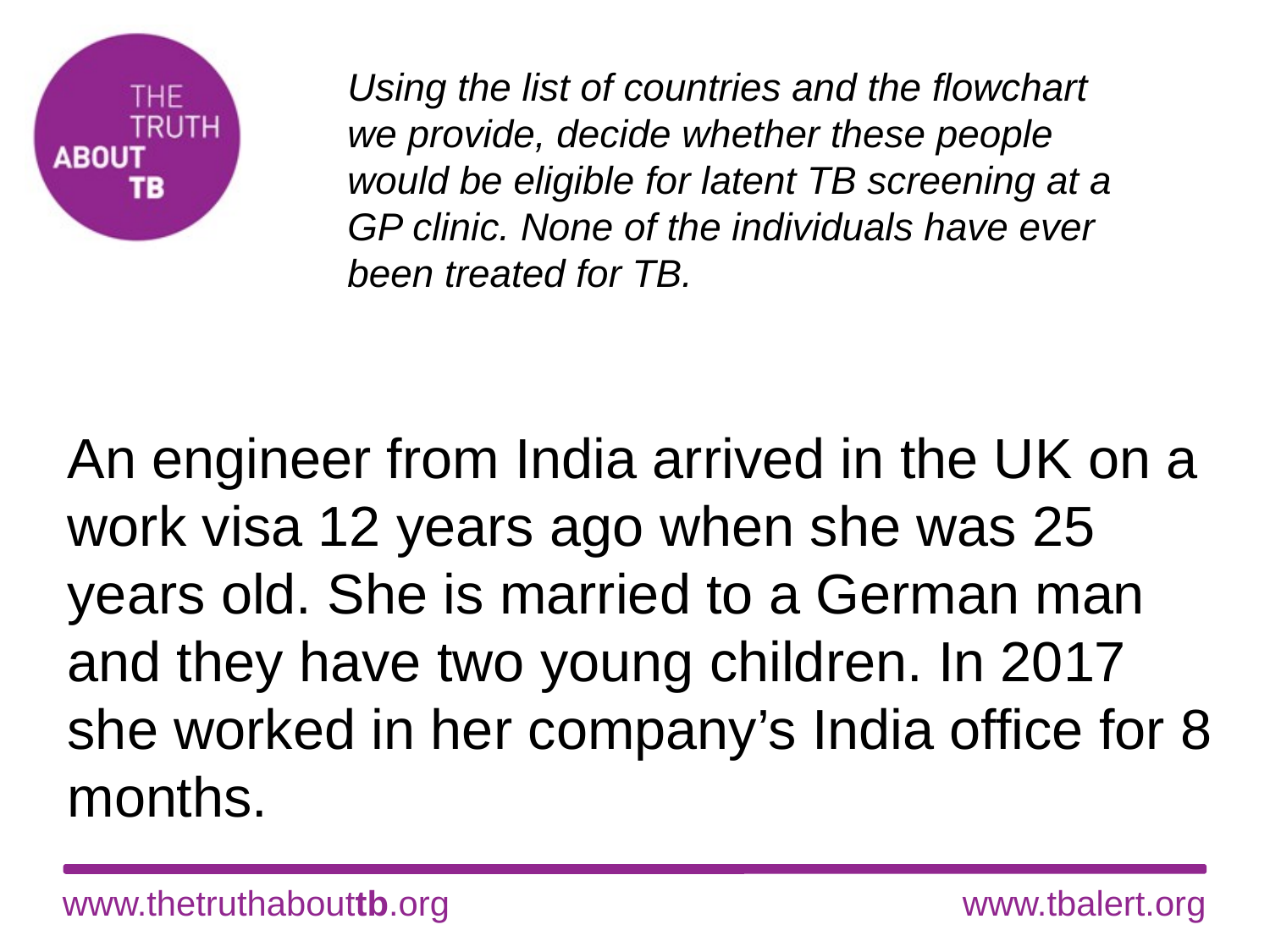

Using the list of countries and the flowchart we provide, decide whether these people would be eligible for latent TB screening at a GP clinic. None of the individuals have ever been treated for TB.
An engineer from India arrived in the UK on a work visa 12 years ago when she was 25 years old. She is married to a German man and they have two young children. In 2017 she worked in her company’s India office for 8 months.